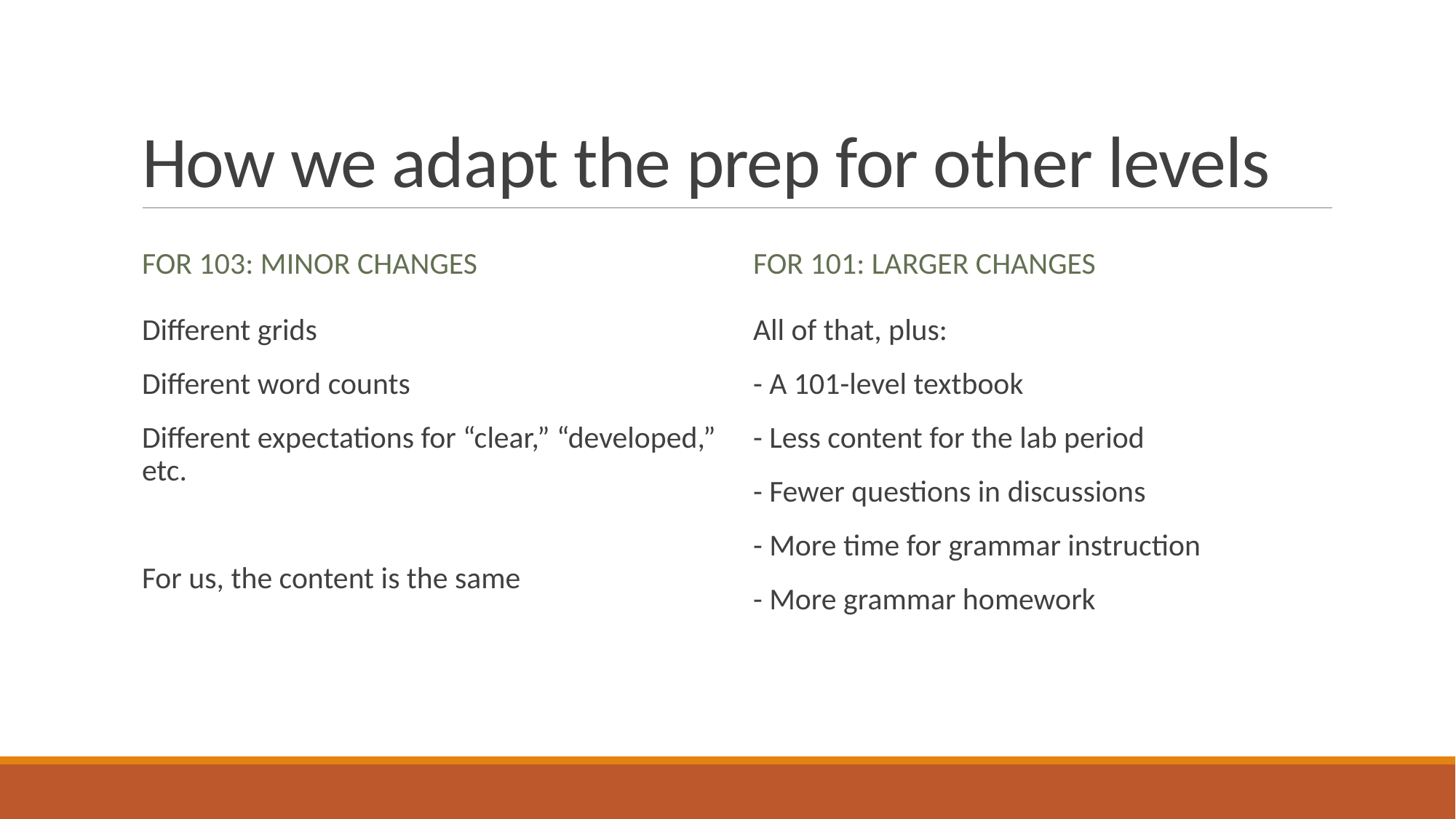

# How we adapt the prep for other levels
For 103: minor changes
For 101: larger changes
Different grids
Different word counts
Different expectations for “clear,” “developed,” etc.

For us, the content is the same
All of that, plus:
- A 101-level textbook
- Less content for the lab period
- Fewer questions in discussions
- More time for grammar instruction
- More grammar homework